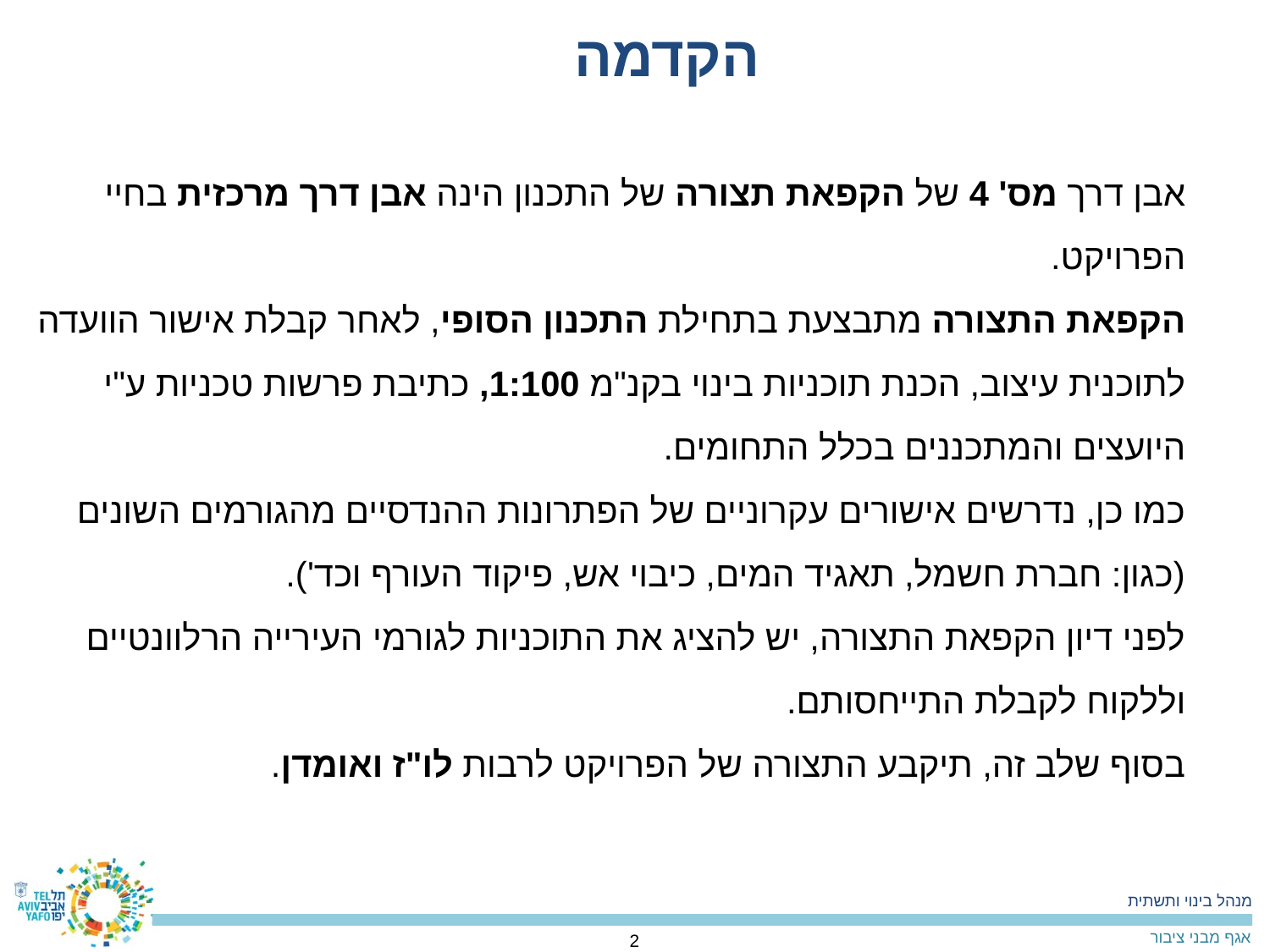

הקדמה
אבן דרך מס' 4 של הקפאת תצורה של התכנון הינה אבן דרך מרכזית בחיי הפרויקט.
הקפאת התצורה מתבצעת בתחילת התכנון הסופי, לאחר קבלת אישור הוועדה לתוכנית עיצוב, הכנת תוכניות בינוי בקנ"מ 1:100, כתיבת פרשות טכניות ע"י היועצים והמתכננים בכלל התחומים.
כמו כן, נדרשים אישורים עקרוניים של הפתרונות ההנדסיים מהגורמים השונים (כגון: חברת חשמל, תאגיד המים, כיבוי אש, פיקוד העורף וכד').
לפני דיון הקפאת התצורה, יש להציג את התוכניות לגורמי העירייה הרלוונטיים וללקוח לקבלת התייחסותם.
בסוף שלב זה, תיקבע התצורה של הפרויקט לרבות לו"ז ואומדן.